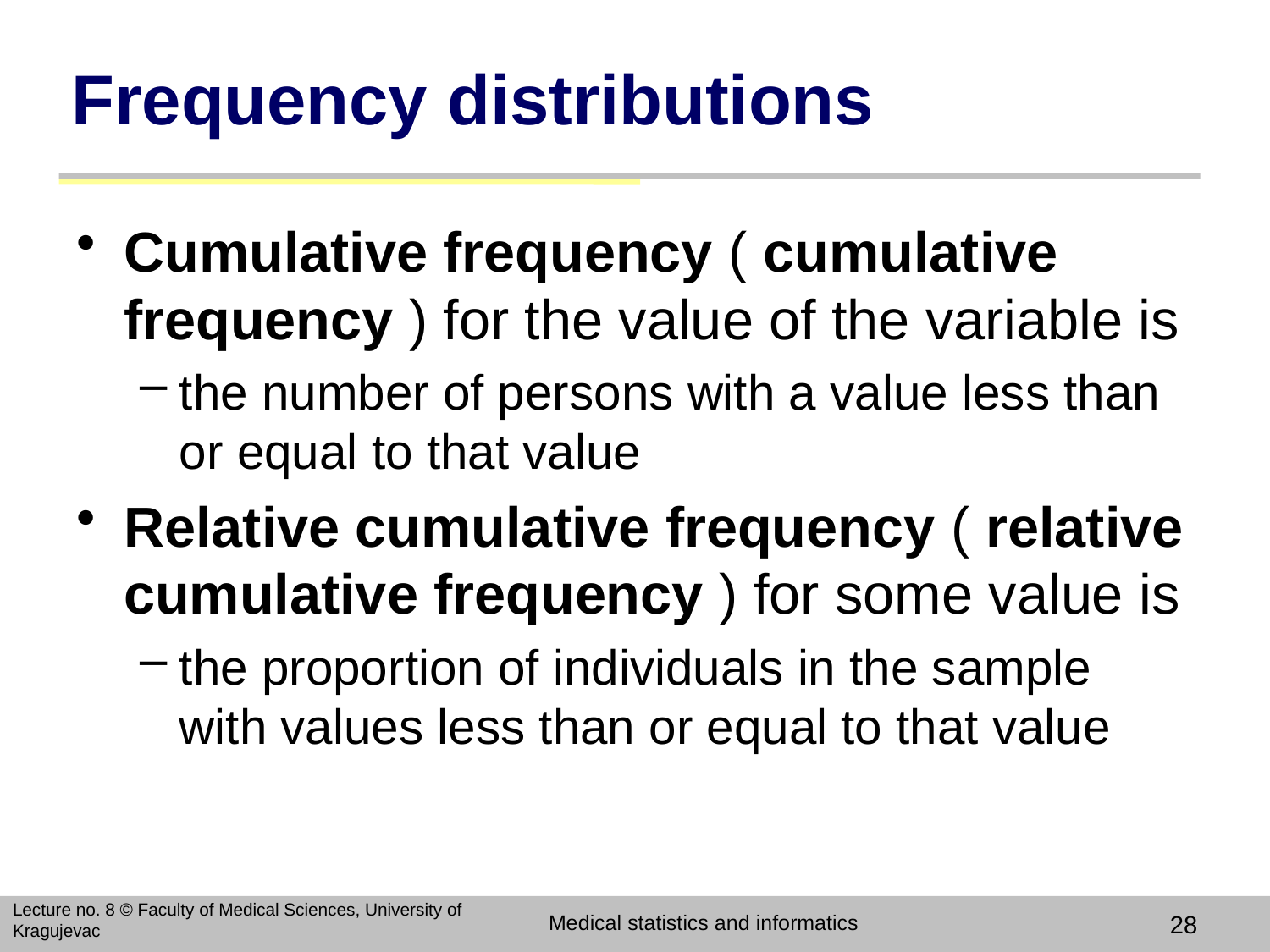

# Frequency distributions
Cumulative frequency ( cumulative frequency ) for the value of the variable is
the number of persons with a value less than or equal to that value
Relative cumulative frequency ( relative cumulative frequency ) for some value is
the proportion of individuals in the sample with values less than or equal to that value
Lecture no. 8 © Faculty of Medical Sciences, University of Kragujevac
Medical statistics and informatics
28